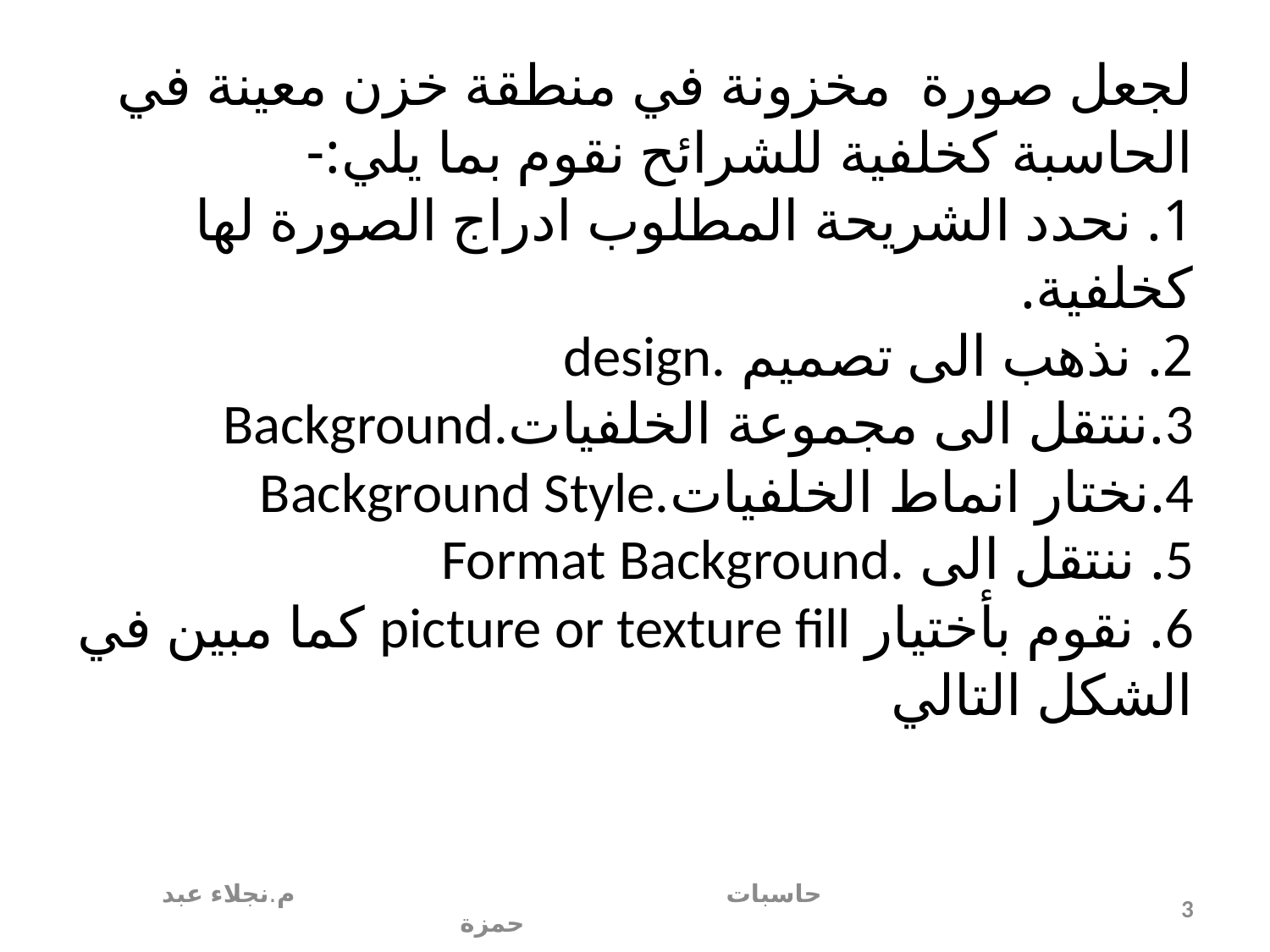

# لجعل صورة  مخزونة في منطقة خزن معينة في الحاسبة كخلفية للشرائح نقوم بما يلي:- 1. نحدد الشريحة المطلوب ادراج الصورة لها كخلفية. 2. نذهب الى تصميم design. 3.ننتقل الى مجموعة الخلفياتBackground. 4.نختار انماط الخلفياتBackground Style. 5. ننتقل الى Format Background. 6. نقوم بأختيار picture or texture fill كما مبين في الشكل التالي
حاسبات                                                            م.نجلاء عبد حمزة
3